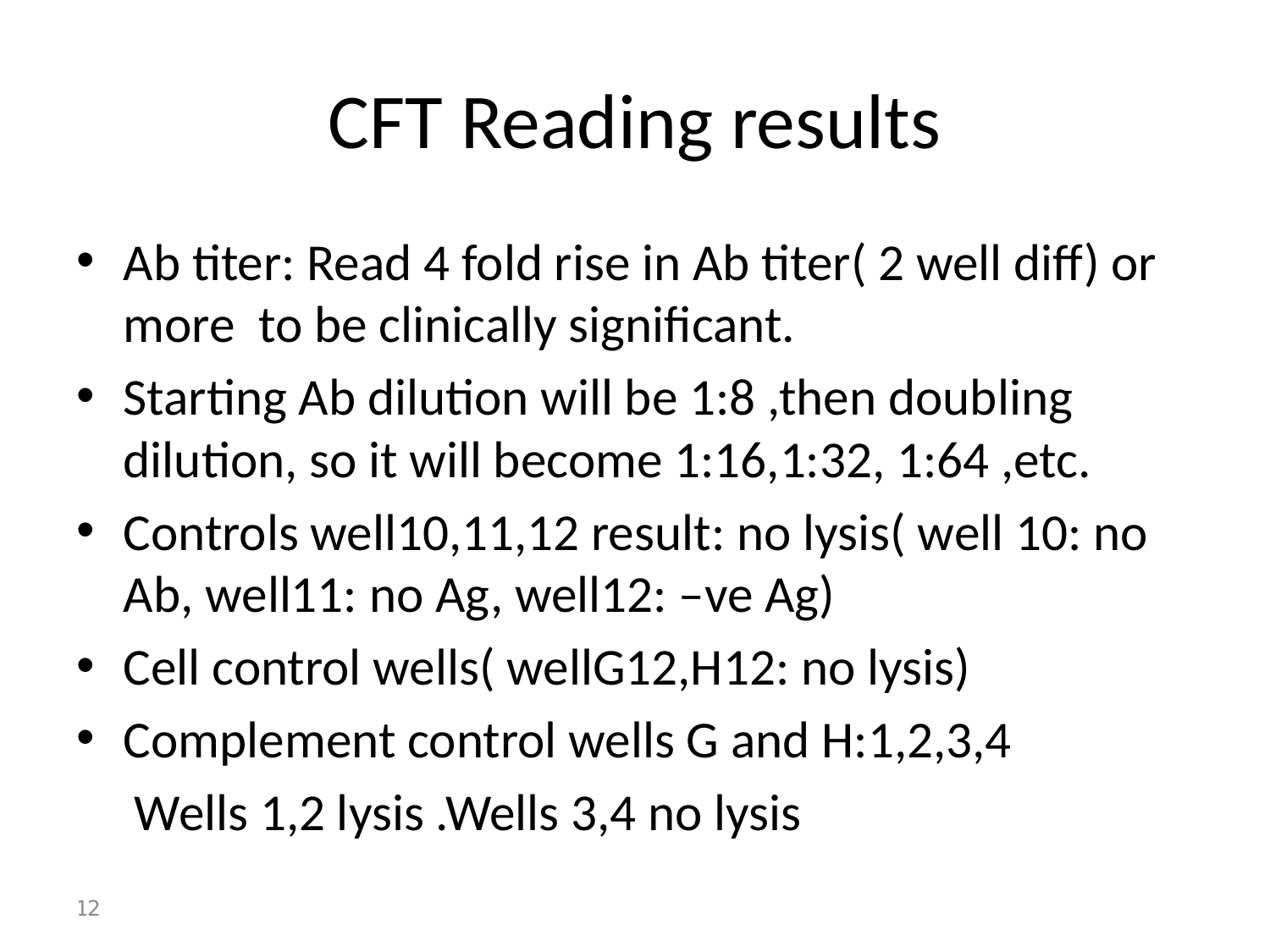

# CFT Reading results
Ab titer: Read 4 fold rise in Ab titer( 2 well diff) or more  to be clinically significant.
Starting Ab dilution will be 1:8 ,then doubling dilution, so it will become 1:16,1:32, 1:64 ,etc.
Controls well10,11,12 result: no lysis( well 10: no Ab, well11: no Ag, well12: –ve Ag)
Cell control wells( wellG12,H12: no lysis)
Complement control wells G and H:1,2,3,4
     Wells 1,2 lysis .Wells 3,4 no lysis
12